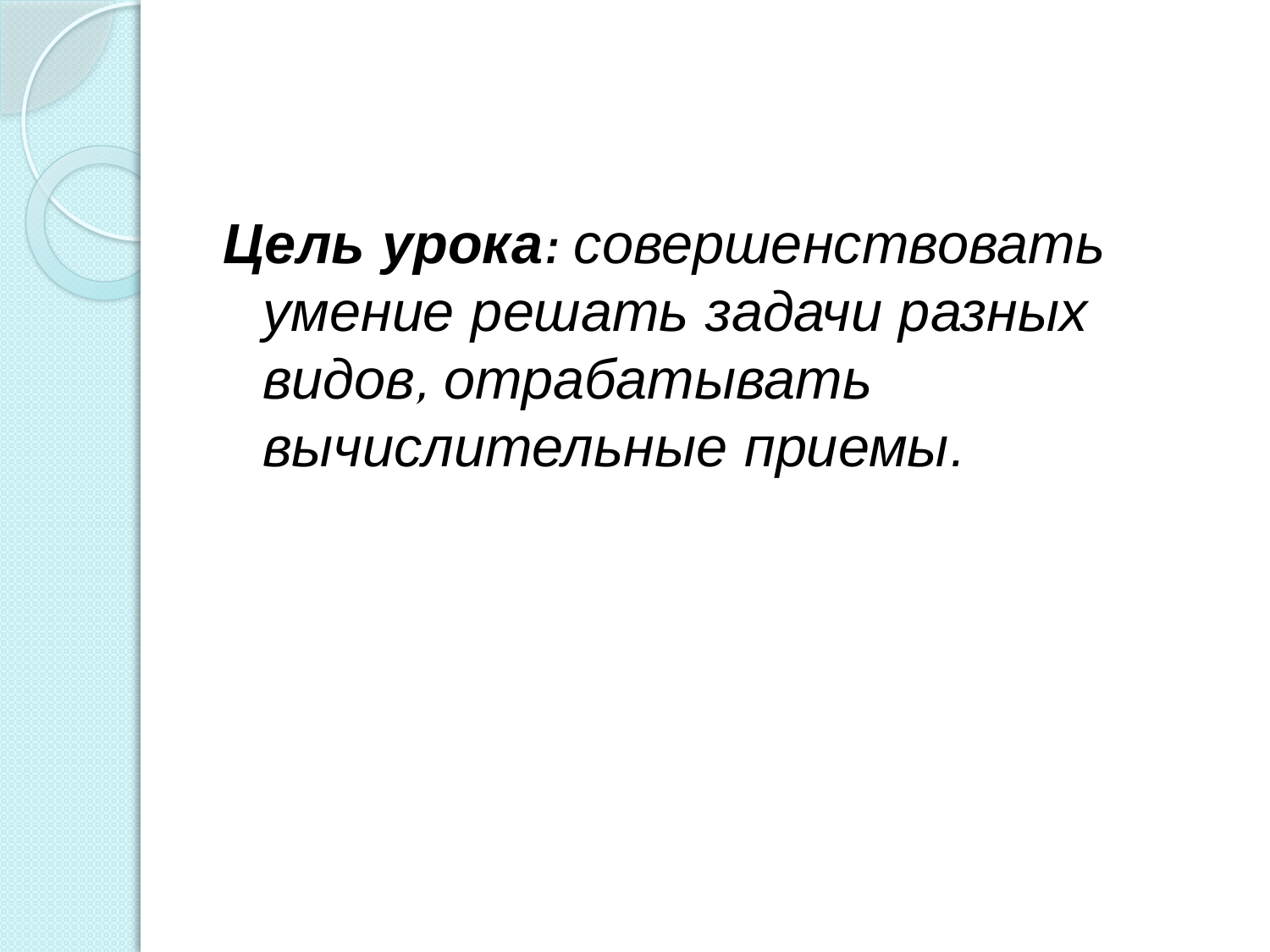

#
Цель урока: совершенствовать умение решать задачи разных видов, отрабатывать вычислительные приемы.